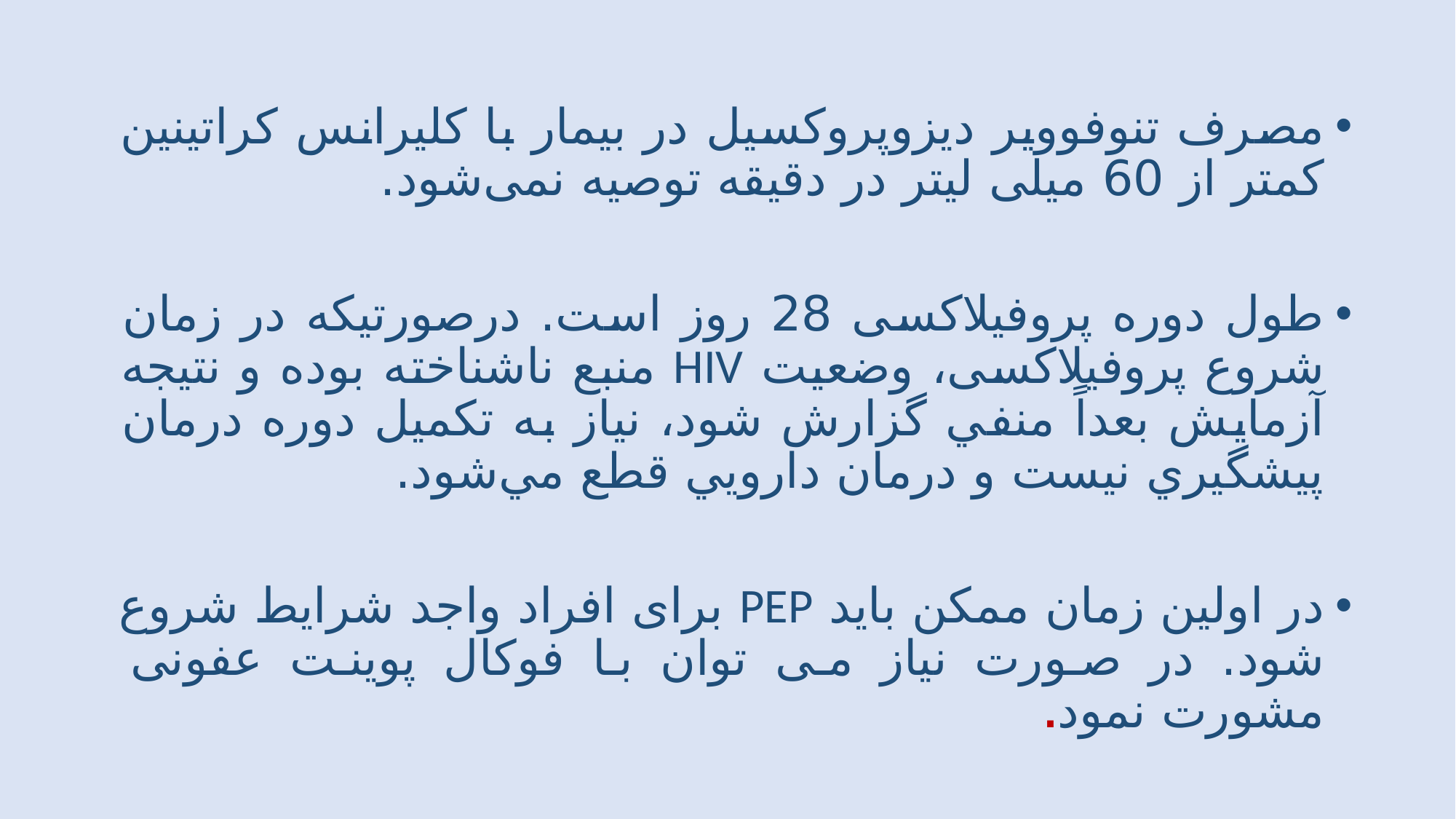

مصرف تنوفوویر دیزوپروکسیل در بیمار با کلیرانس کراتینین کمتر از 60 میلی لیتر در دقیقه توصیه نمی‌شود.

طول دوره پروفیلاکسی 28 روز است. درصورتيکه در زمان شروع پروفیلاکسی، وضعيت HIV منبع ناشناخته بوده و نتيجه آزمايش بعداً منفي گزارش شود، نياز به تکميل دوره درمان پيشگيري نيست و درمان دارويي قطع مي‌شود.

در اولین زمان ممکن باید PEP برای افراد واجد شرایط شروع شود. در صورت نیاز می توان با فوکال پوینت عفونی مشورت نمود.